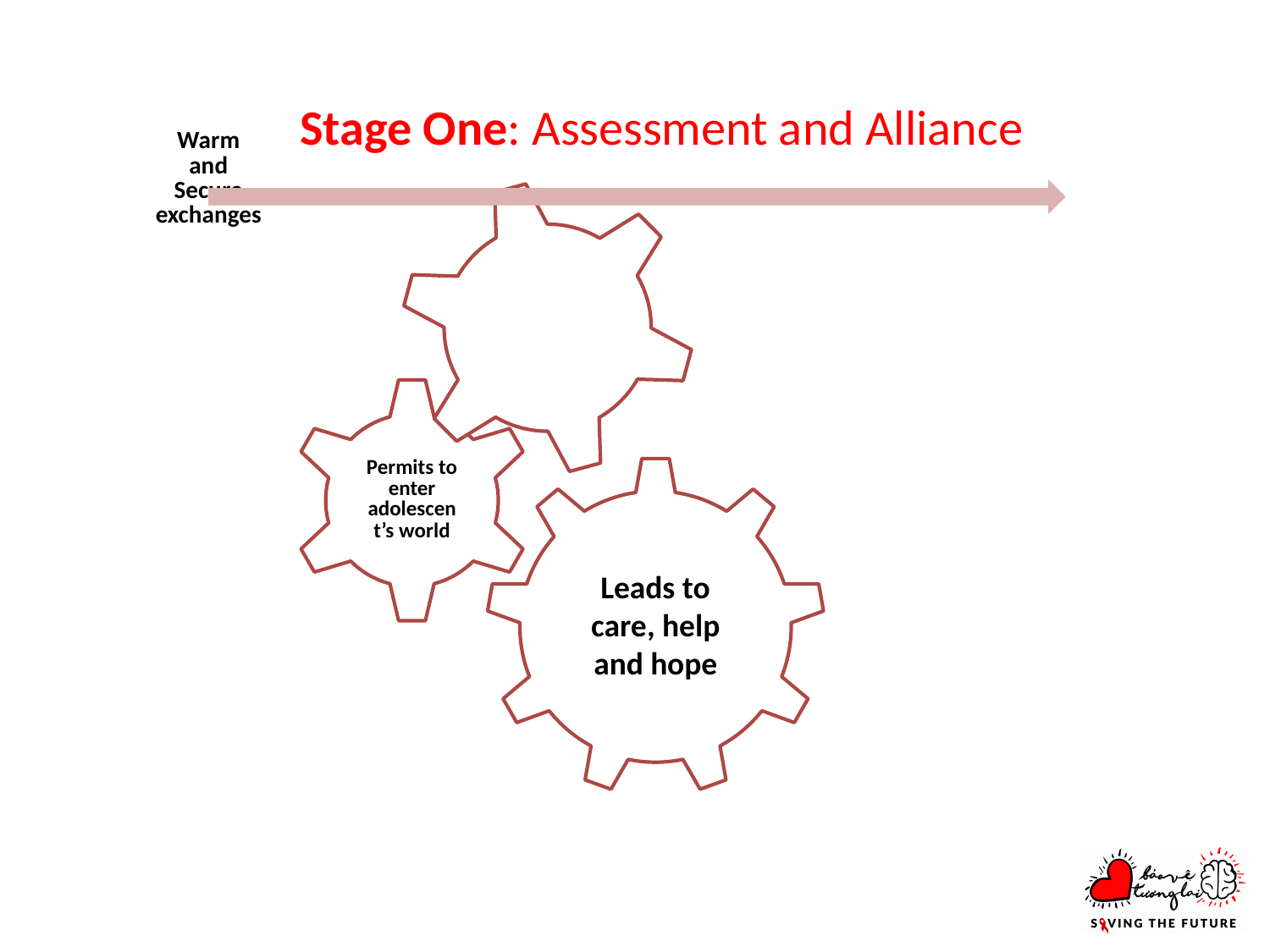

# Stage One: Assessment and Alliance
Leads to care, help and hope
Permits to enter adolescent’s world
Warm and Secure exchanges